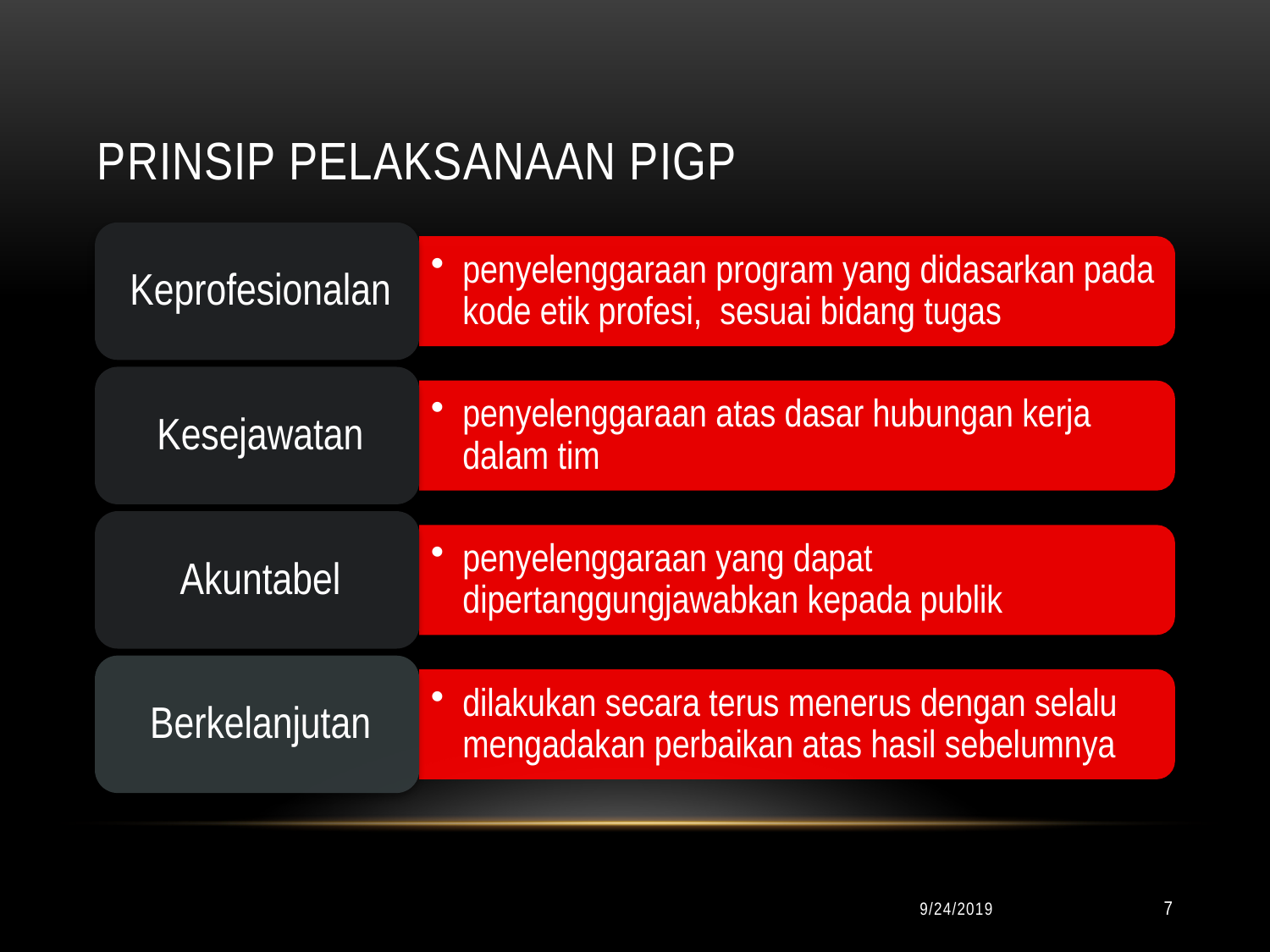

# Prinsip pelaksanaan pigp
penyelenggaraan program yang didasarkan pada kode etik profesi,  sesuai bidang tugas
Keprofesionalan
penyelenggaraan atas dasar hubungan kerja dalam tim
Kesejawatan
penyelenggaraan yang dapat  dipertanggungjawabkan kepada publik
Akuntabel
dilakukan secara terus menerus dengan selalu mengadakan perbaikan atas hasil sebelumnya
Berkelanjutan
9/24/2019
7